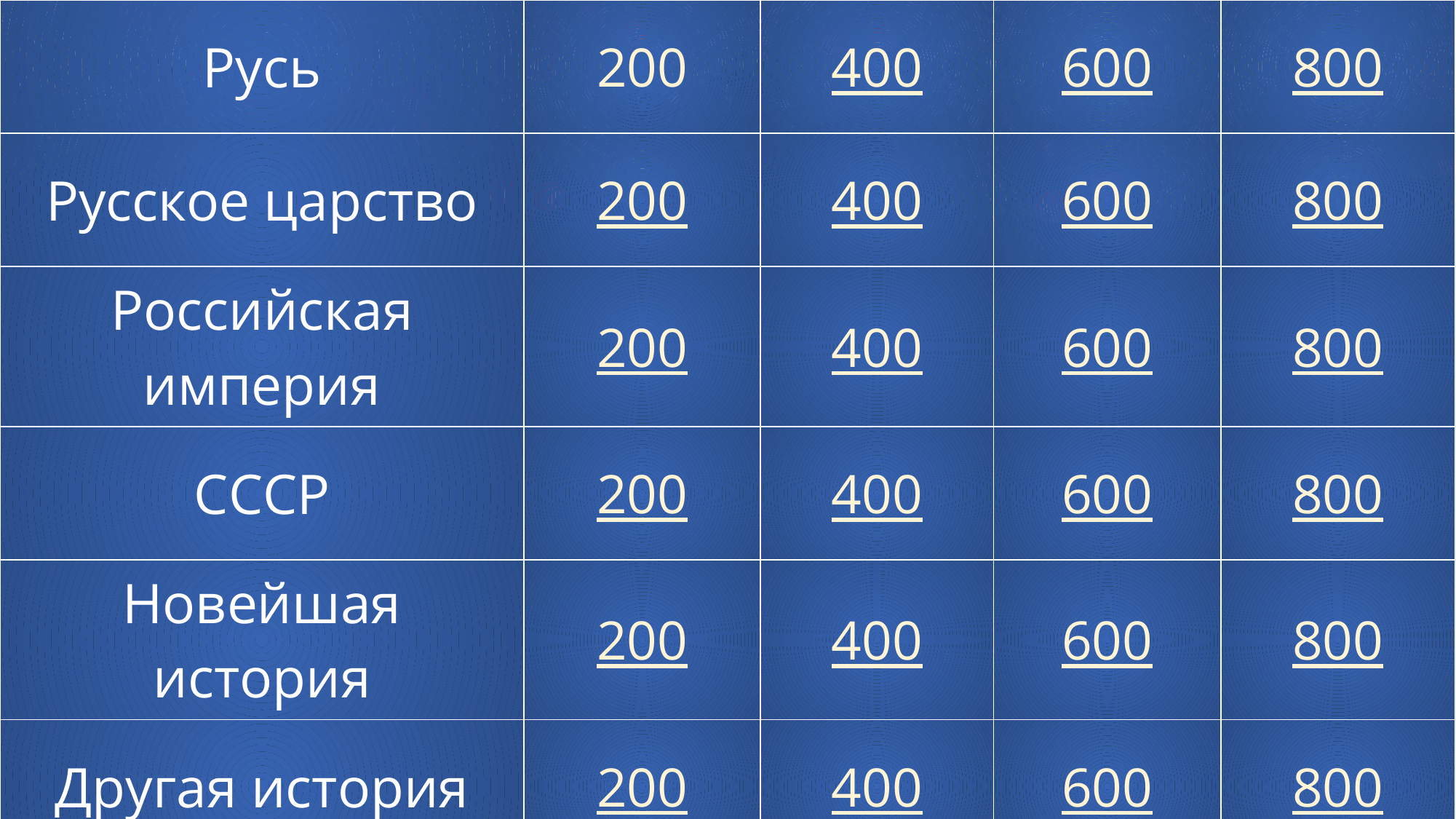

| Русь | 200 | 400 | 600 | 800 |
| --- | --- | --- | --- | --- |
| Русское царство | 200 | 400 | 600 | 800 |
| Российская империя | 200 | 400 | 600 | 800 |
| СССР | 200 | 400 | 600 | 800 |
| Новейшая история | 200 | 400 | 600 | 800 |
| Другая история | 200 | 400 | 600 | 800 |